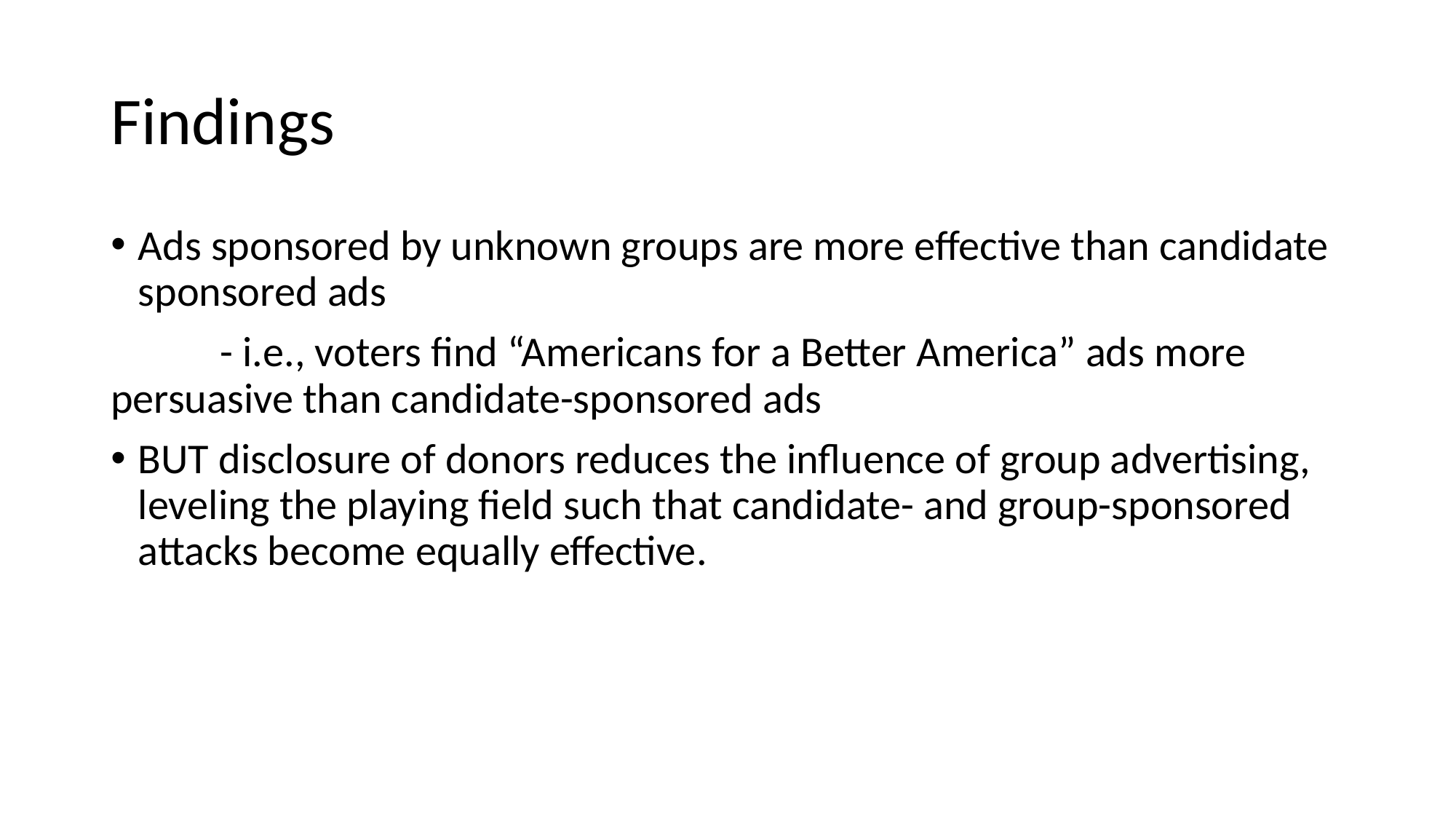

# Findings
Ads sponsored by unknown groups are more effective than candidate sponsored ads
	- i.e., voters find “Americans for a Better America” ads more 	persuasive than candidate-sponsored ads
BUT disclosure of donors reduces the influence of group advertising, leveling the playing field such that candidate- and group-sponsored attacks become equally effective.